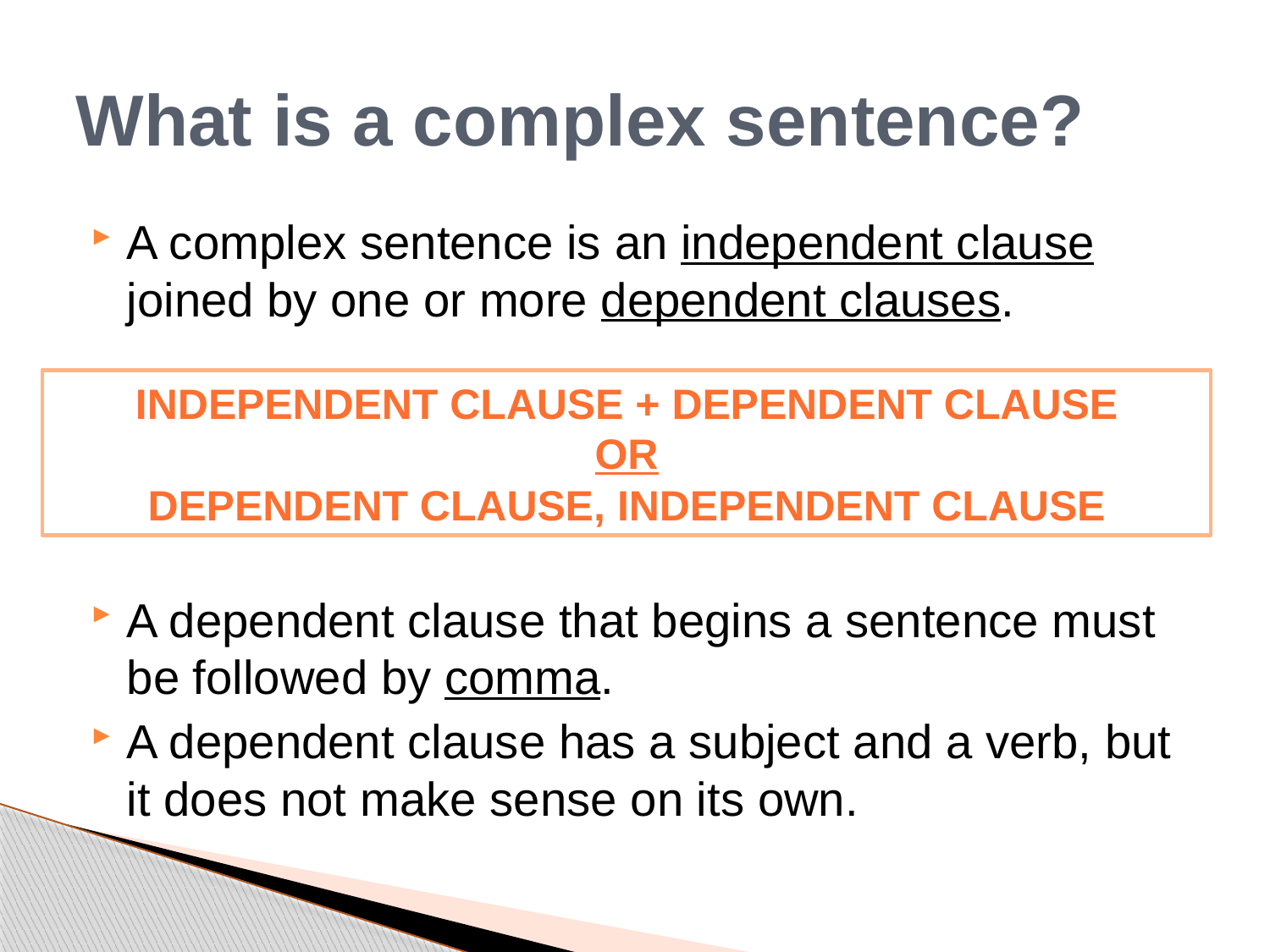

# What is a complex sentence?
A complex sentence is an independent clause joined by one or more dependent clauses.

A dependent clause that begins a sentence must be followed by comma.
A dependent clause has a subject and a verb, but it does not make sense on its own.
Independent clause + Dependent Clause
OR
Dependent clause, independent clause